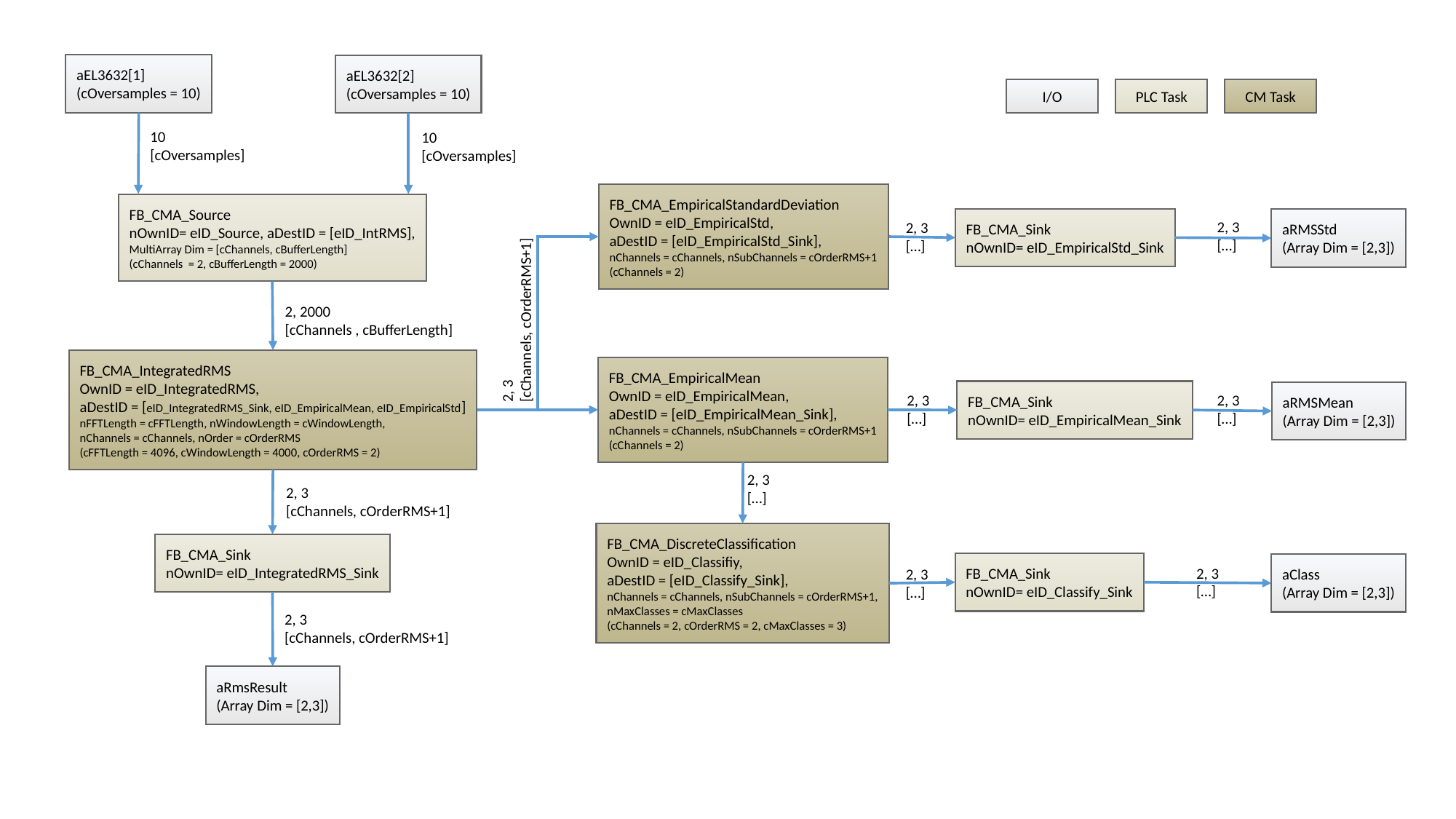

aEL3632[1]
(cOversamples = 10)
aEL3632[2]
(cOversamples = 10)
I/O
PLC Task
CM Task
10
[cOversamples]
10
[cOversamples]
FB_CMA_EmpiricalStandardDeviation
OwnID = eID_EmpiricalStd,
aDestID = [eID_EmpiricalStd_Sink],
nChannels = cChannels, nSubChannels = cOrderRMS+1
(cChannels = 2)
FB_CMA_Source
nOwnID= eID_Source, aDestID = [eID_IntRMS],
MultiArray Dim = [cChannels, cBufferLength]
(cChannels  = 2, cBufferLength = 2000)
FB_CMA_Sink
nOwnID= eID_EmpiricalStd_Sink
aRMSStd
(Array Dim = [2,3])
2, 3
[…]
2, 3
[…]
2, 2000
[cChannels , cBufferLength]
2, 3
[cChannels, cOrderRMS+1]
FB_CMA_IntegratedRMS
OwnID = eID_IntegratedRMS,
aDestID = [eID_IntegratedRMS_Sink, eID_EmpiricalMean, eID_EmpiricalStd]
nFFTLength = cFFTLength, nWindowLength = cWindowLength,
nChannels = cChannels, nOrder = cOrderRMS
(cFFTLength = 4096, cWindowLength = 4000, cOrderRMS = 2)
FB_CMA_EmpiricalMean
OwnID = eID_EmpiricalMean,
aDestID = [eID_EmpiricalMean_Sink],
nChannels = cChannels, nSubChannels = cOrderRMS+1
(cChannels = 2)
FB_CMA_Sink
nOwnID= eID_EmpiricalMean_Sink
aRMSMean
(Array Dim = [2,3])
2, 3
[…]
2, 3
[…]
2, 3
[…]
2, 3
[cChannels, cOrderRMS+1]
FB_CMA_DiscreteClassification
OwnID = eID_Classifiy,
aDestID = [eID_Classify_Sink],
nChannels = cChannels, nSubChannels = cOrderRMS+1,
nMaxClasses = cMaxClasses
(cChannels = 2, cOrderRMS = 2, cMaxClasses = 3)
FB_CMA_Sink
nOwnID= eID_IntegratedRMS_Sink
FB_CMA_Sink
nOwnID= eID_Classify_Sink
aClass
(Array Dim = [2,3])
2, 3
[…]
2, 3
[…]
2, 3
[cChannels, cOrderRMS+1]
aRmsResult
(Array Dim = [2,3])